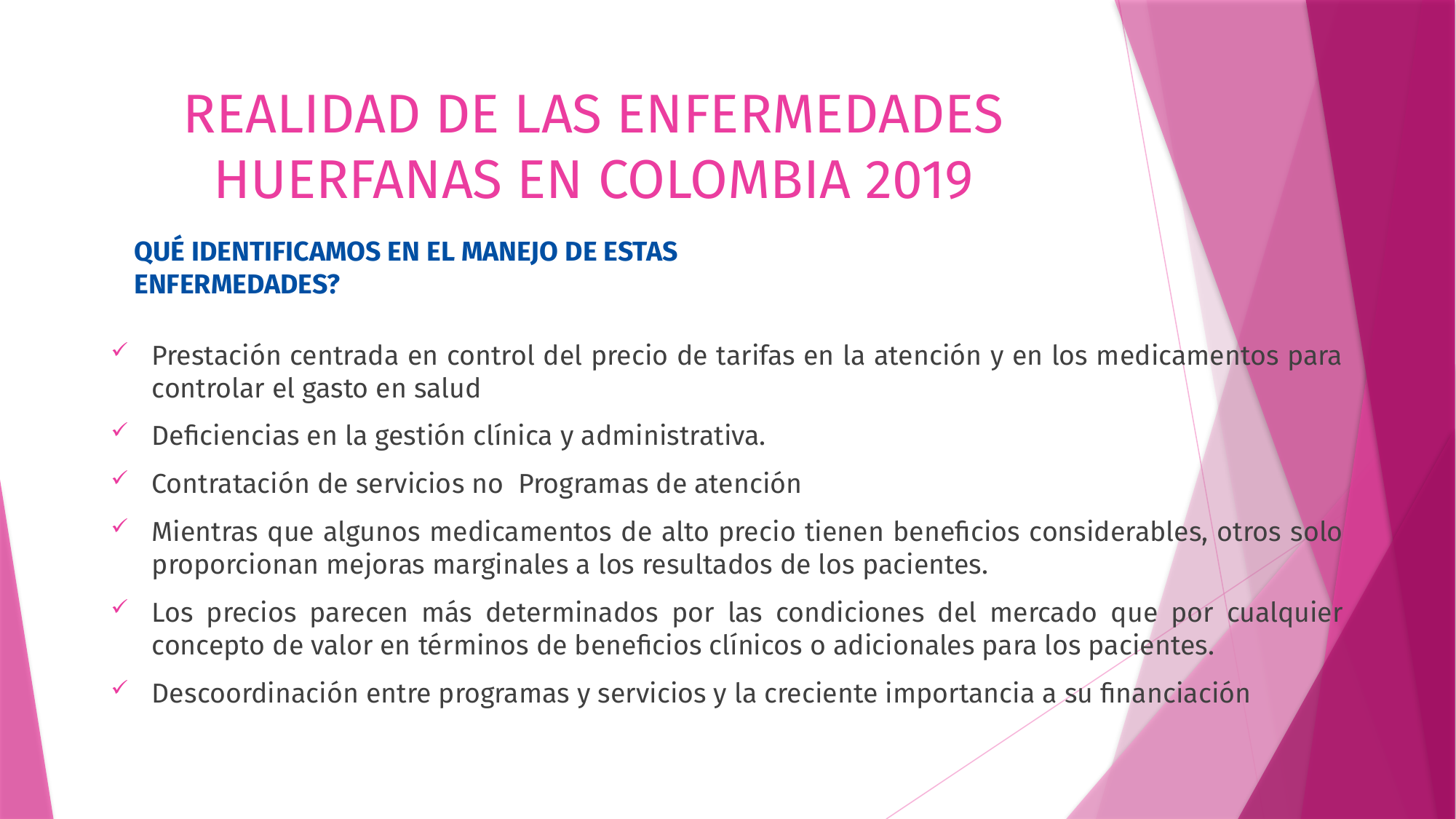

# REALIDAD DE LAS ENFERMEDADES HUERFANAS EN COLOMBIA 2019
QUÉ IDENTIFICAMOS EN EL MANEJO DE ESTAS ENFERMEDADES?
Prestación centrada en control del precio de tarifas en la atención y en los medicamentos para controlar el gasto en salud
Deficiencias en la gestión clínica y administrativa.
Contratación de servicios no  Programas de atención
Mientras que algunos medicamentos de alto precio tienen beneficios considerables, otros solo proporcionan mejoras marginales a los resultados de los pacientes.
Los precios parecen más determinados por las condiciones del mercado que por cualquier concepto de valor en términos de beneficios clínicos o adicionales para los pacientes.
Descoordinación entre programas y servicios y la creciente importancia a su financiación